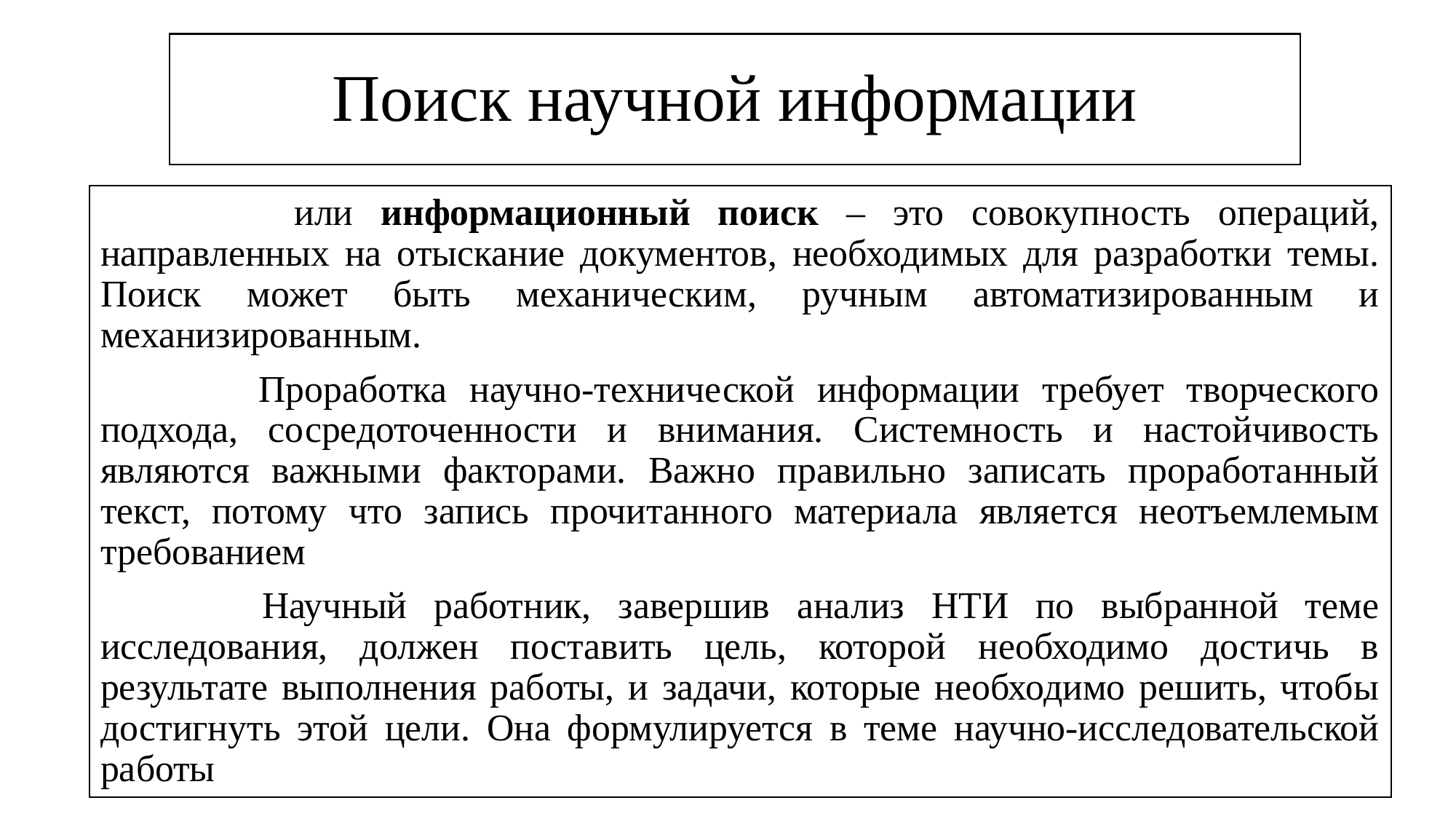

# Поиск научной информации
       или информационный поиск – это совокупность операций, направленных на отыскание документов, необходимых для разработки темы. Поиск может быть механическим, ручным автоматизированным и механизированным.
       Проработка научно-технической информации требует творческого подхода, сосредоточенности и внимания. Системность и настойчивость являются важными факторами. Важно правильно записать проработанный текст, потому что запись прочитанного материала является неотъемлемым требованием
      Научный работник, завершив анализ НТИ по выбранной теме исследования, должен поставить цель, которой необходимо достичь в результате выполнения работы, и задачи, которые необходимо решить, чтобы достигнуть этой цели. Она формулируется в теме научно-исследовательской работы